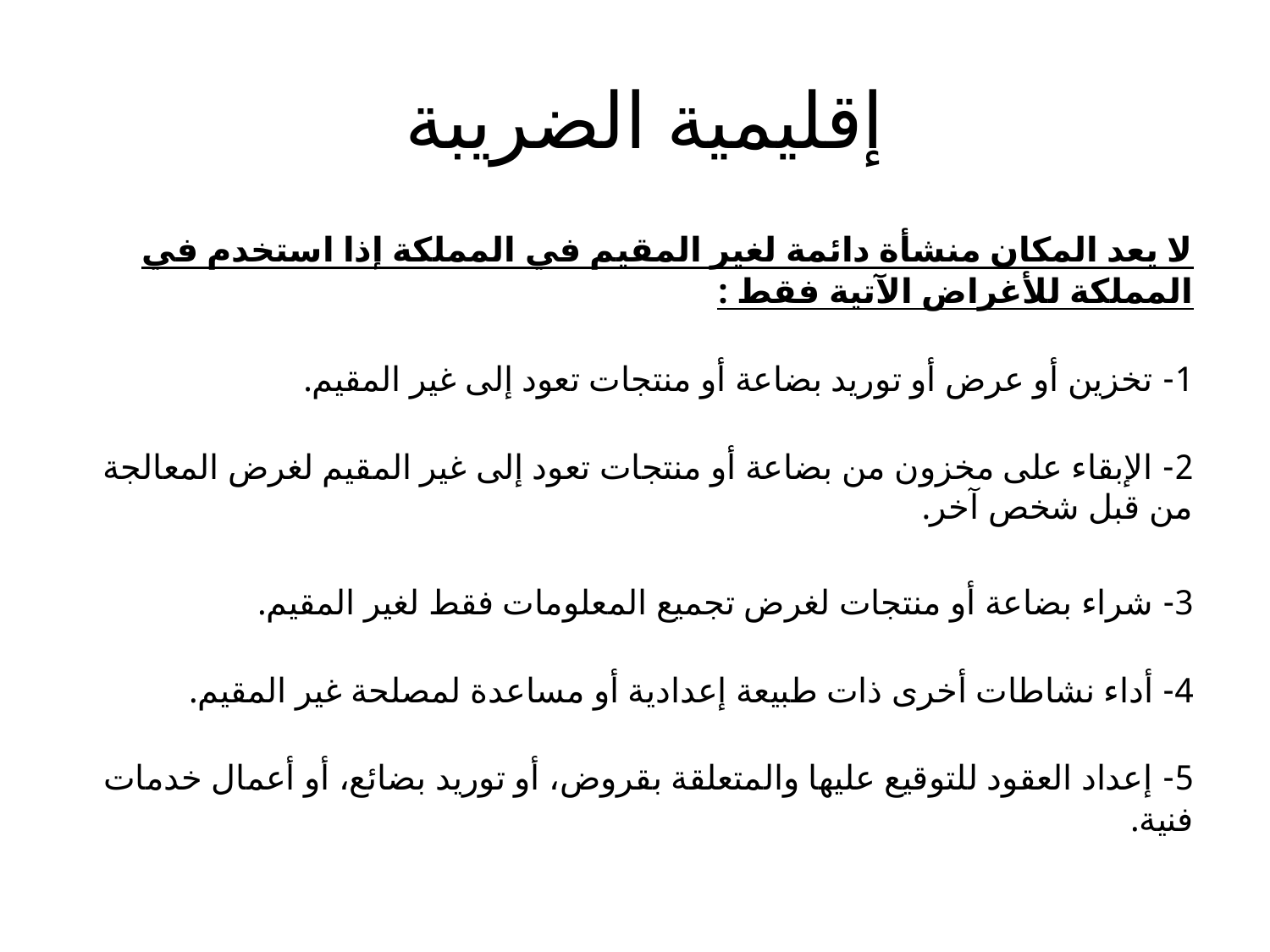

# إقليمية الضريبة
لا يعد المكان منشأة دائمة لغير المقيم في المملكة إذا استخدم في المملكة للأغراض الآتية فقط :
1- تخزين أو عرض أو توريد بضاعة أو منتجات تعود إلى غير المقيم.
2- الإبقاء على مخزون من بضاعة أو منتجات تعود إلى غير المقيم لغرض المعالجة من قبل شخص آخر.

3- شراء بضاعة أو منتجات لغرض تجميع المعلومات فقط لغير المقيم.
4- أداء نشاطات أخرى ذات طبيعة إعدادية أو مساعدة لمصلحة غير المقيم.
5- إعداد العقود للتوقيع عليها والمتعلقة بقروض، أو توريد بضائع، أو أعمال خدمات فنية.